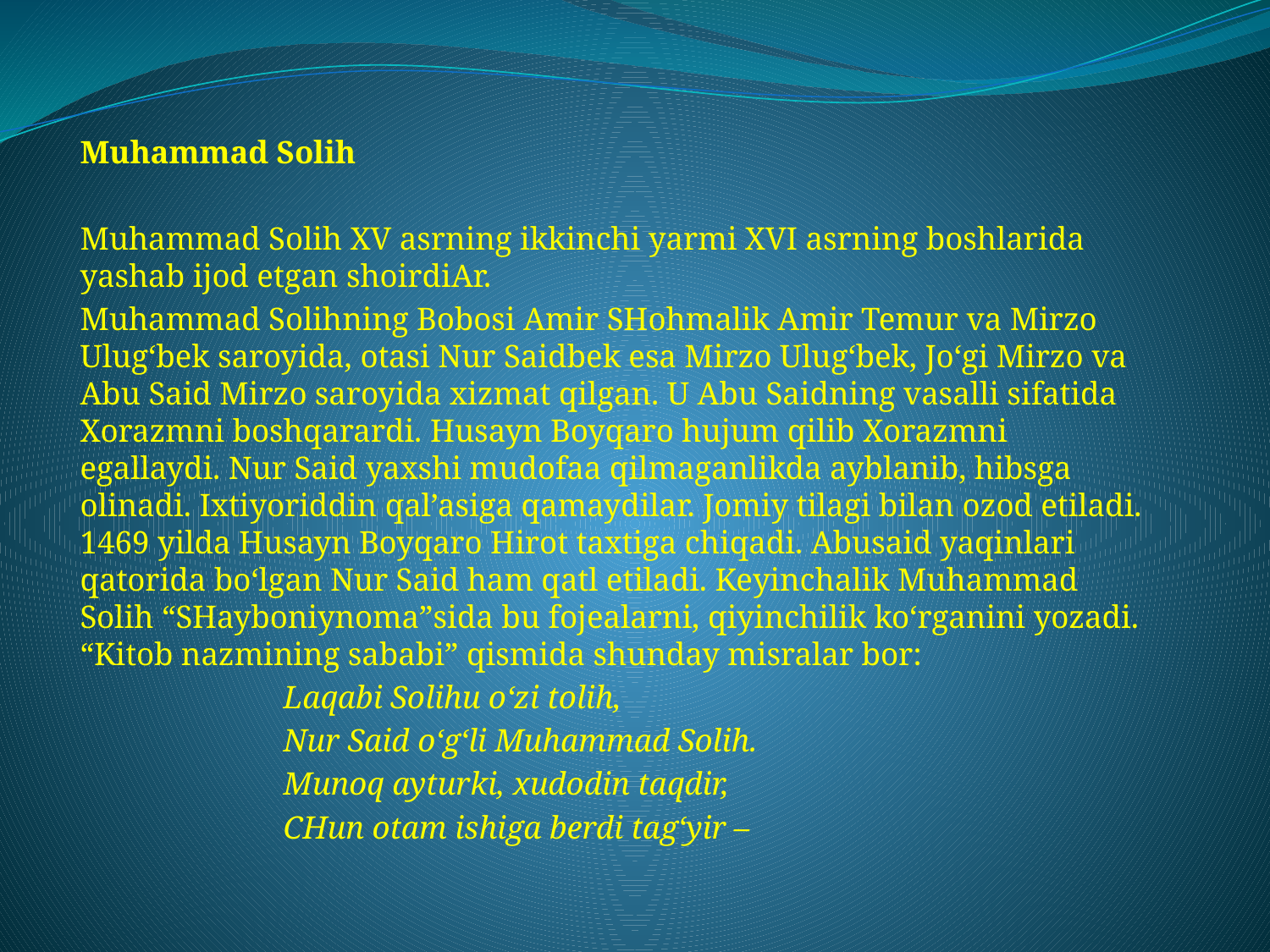

Muhammad Solih

Muhammad Solih XV asrning ikkinchi yarmi XVI asrning boshlarida yashab ijod etgan shoirdiAr.
Muhammad Solihning Bobosi Amir SHohmalik Amir Temur va Mirzo Ulug‘bek saroyida, otasi Nur Saidbek esa Mirzo Ulug‘bek, Jo‘gi Mirzo va Abu Said Mirzo saroyida xizmat qilgan. U Abu Saidning vasalli sifatida Xorazmni boshqarardi. Husayn Boyqaro hujum qilib Xorazmni egallaydi. Nur Said yaxshi mudofaa qilmaganlikda ayblanib, hibsga olinadi. Ixtiyoriddin qal’asiga qamaydilar. Jomiy tilagi bilan ozod etiladi. 1469 yilda Husayn Boyqaro Hirot taxtiga chiqadi. Abusaid yaqinlari qatorida bo‘lgan Nur Said ham qatl etiladi. Keyinchalik Muhammad Solih “SHayboniynoma”sida bu fojealarni, qiyinchilik ko‘rganini yozadi. “Kitob nazmining sababi” qismida shunday misralar bor:
		Laqabi Solihu o‘zi tolih,
		Nur Said o‘g‘li Muhammad Solih.
		Munoq ayturki, xudodin taqdir,
		CHun otam ishiga berdi tag‘yir –